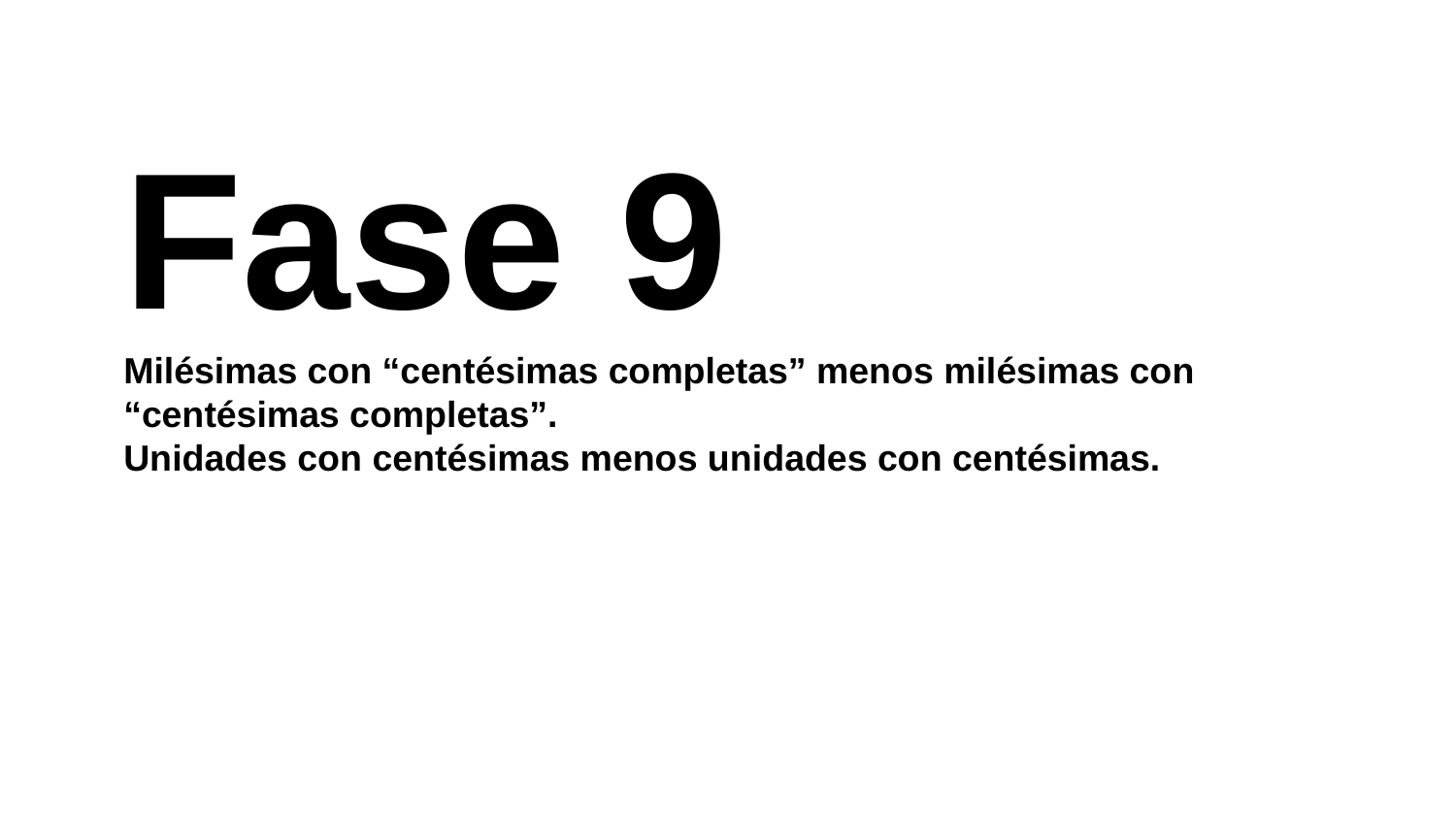

Fase 9
Milésimas con “centésimas completas” menos milésimas con “centésimas completas”.
Unidades con centésimas menos unidades con centésimas.